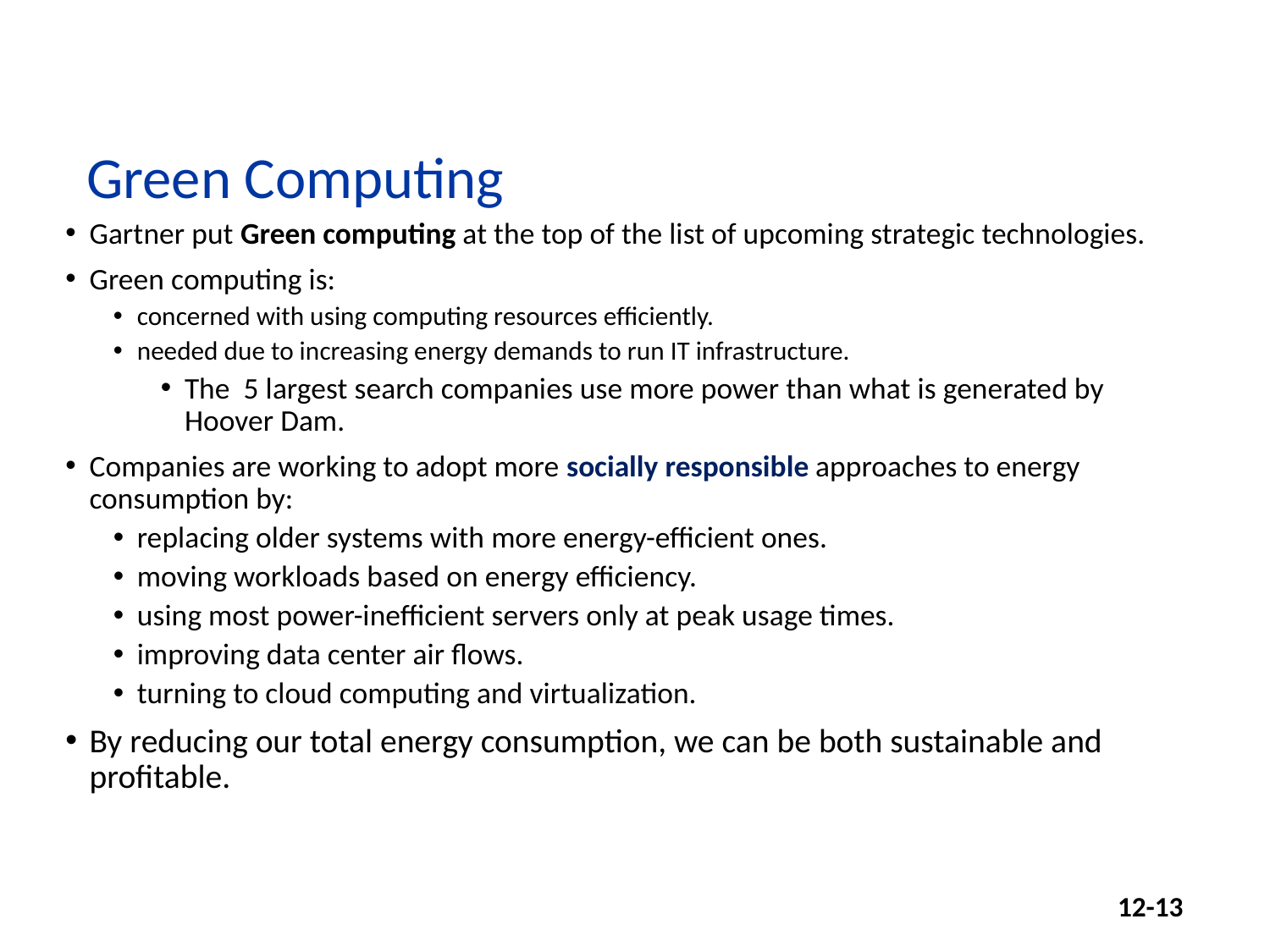

# Green Computing
Gartner put Green computing at the top of the list of upcoming strategic technologies.
Green computing is:
concerned with using computing resources efficiently.
needed due to increasing energy demands to run IT infrastructure.
The  5 largest search companies use more power than what is generated by Hoover Dam.
Companies are working to adopt more socially responsible approaches to energy consumption by:
replacing older systems with more energy-efficient ones.
moving workloads based on energy efficiency.
using most power-inefficient servers only at peak usage times.
improving data center air flows.
turning to cloud computing and virtualization.
By reducing our total energy consumption, we can be both sustainable and profitable.